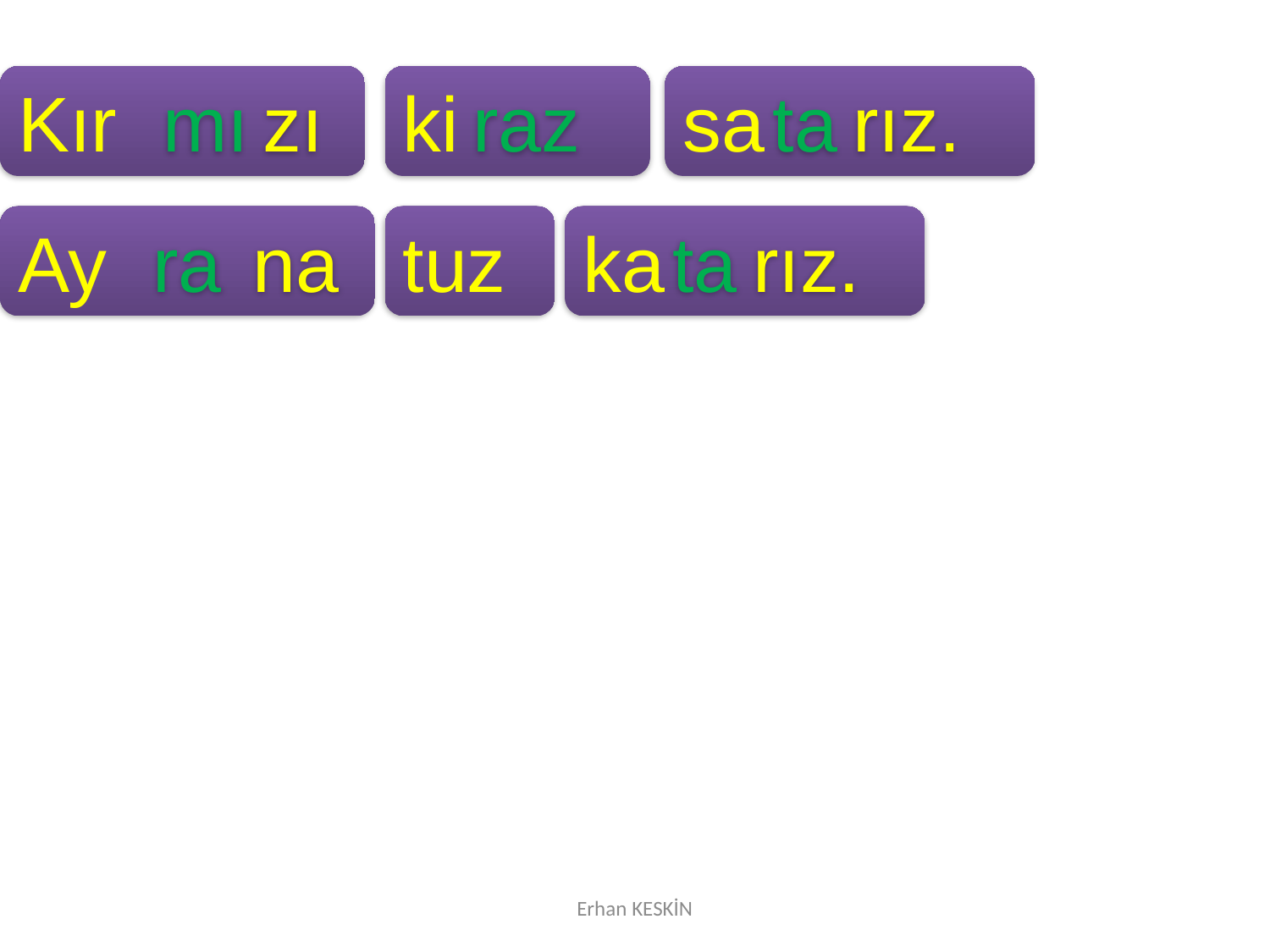

Kır
mı
zı
ki
raz
sa
ta
rız.
Ay
ra
na
tuz
ka
ta
rız.
Erhan KESKİN